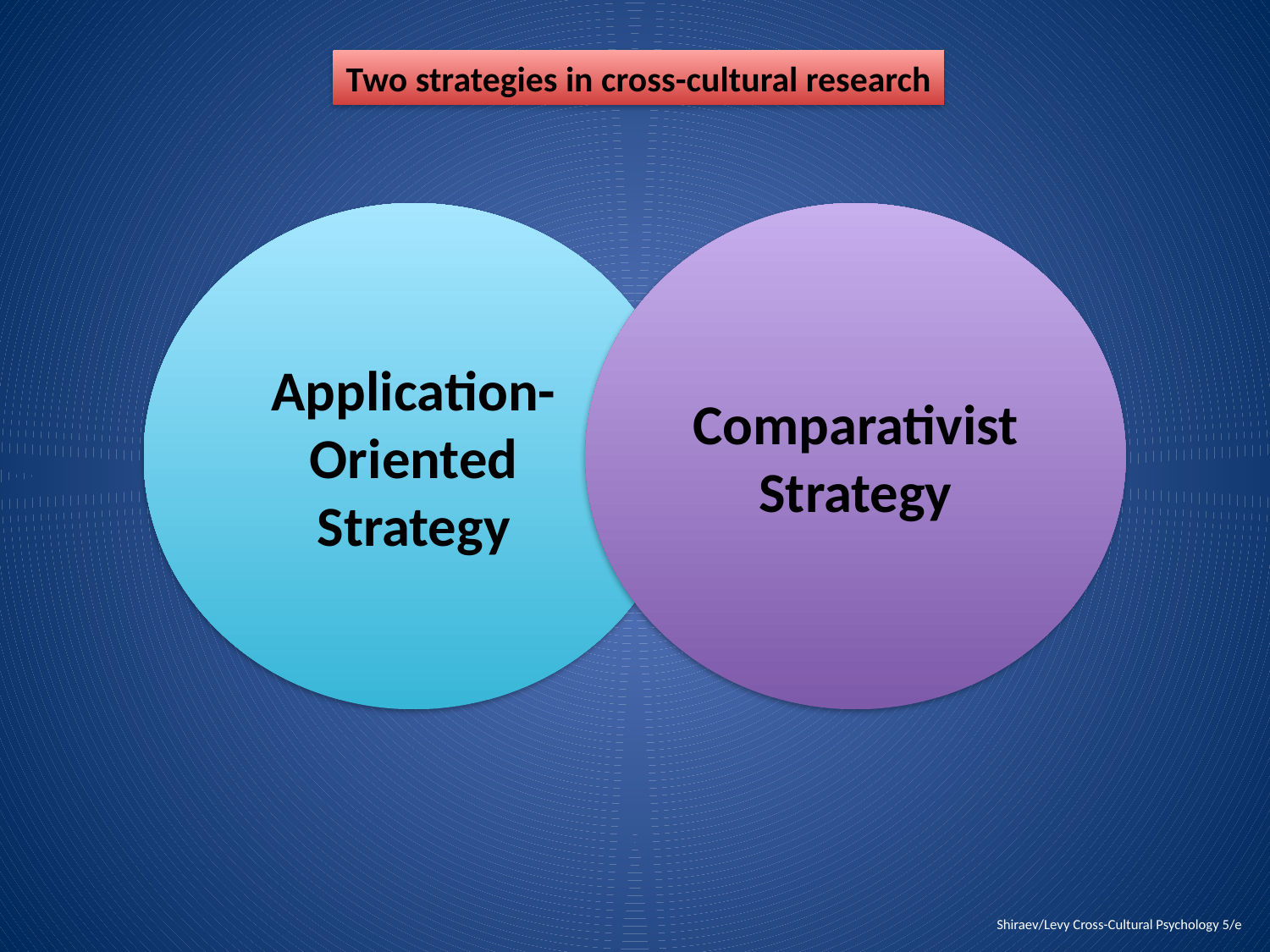

Two strategies in cross-cultural research
Application-Oriented
Strategy
Comparativist
Strategy
Shiraev/Levy Cross-Cultural Psychology 5/e